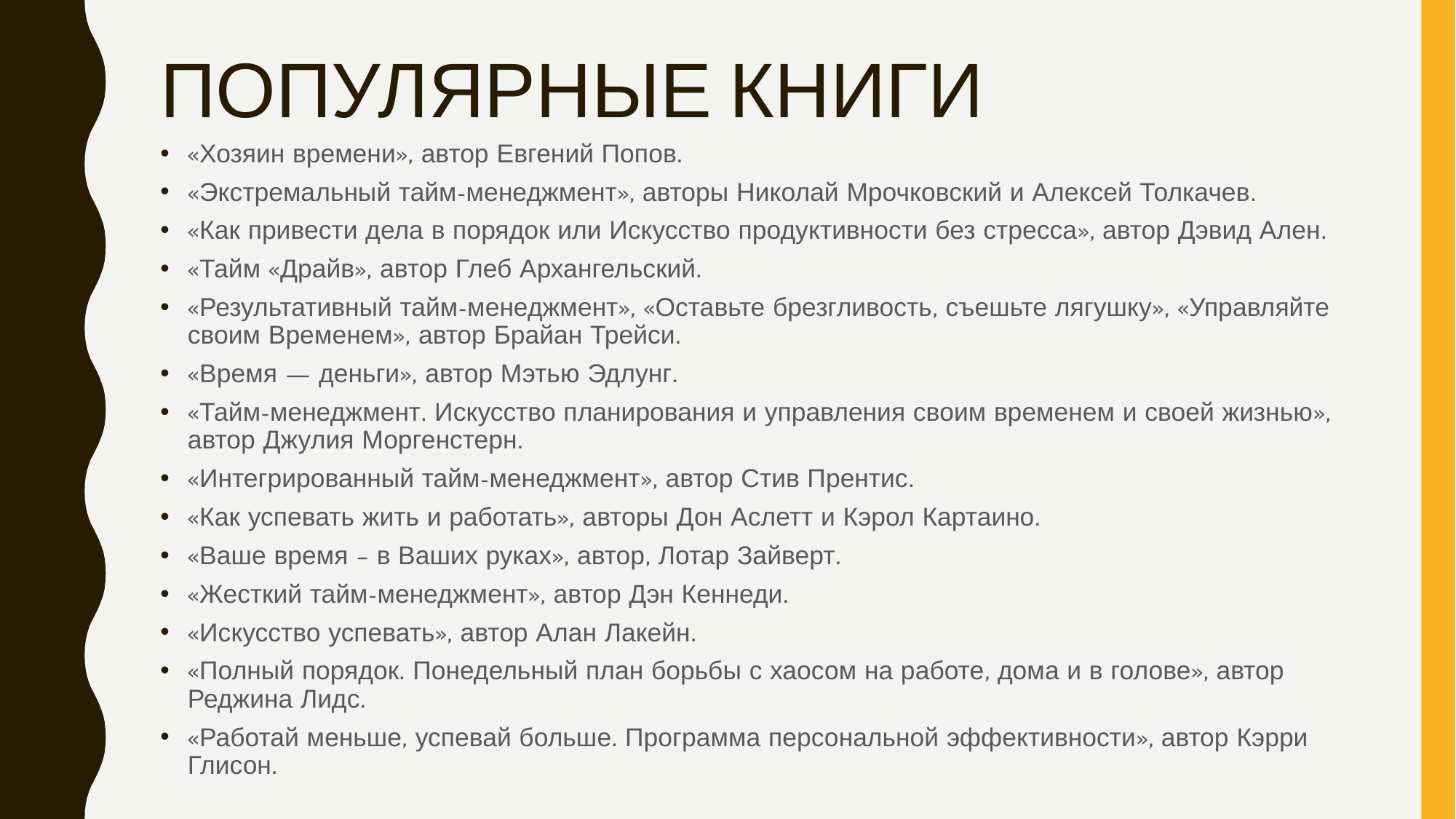

# ПОПУЛЯРНЫЕ КНИГИ
«Хозяин времени», автор Евгений Попов.
«Экстремальный тайм-менеджмент», авторы Николай Мрочковский и Алексей Толкачев.
«Как привести дела в порядок или Искусство продуктивности без стресса», автор Дэвид Ален.
«Тайм «Драйв», автор Глеб Архангельский.
«Результативный тайм-менеджмент», «Оставьте брезгливость, съешьте лягушку», «Управляйте своим Временем», автор Брайан Трейси.
«Время — деньги», автор Мэтью Эдлунг.
«Тайм-менеджмент. Искусство планирования и управления своим временем и своей жизнью», автор Джулия Моргенстерн.
«Интегрированный тайм-менеджмент», автор Стив Прентис.
«Как успевать жить и работать», авторы Дон Аслетт и Кэрол Картаино.
«Ваше время – в Ваших руках», автор, Лотар Зайверт.
«Жесткий тайм-менеджмент», автор Дэн Кеннеди.
«Искусство успевать», автор Алан Лакейн.
«Полный порядок. Понедельный план борьбы с хаосом на работе, дома и в голове», автор Реджина Лидс.
«Работай меньше, успевай больше. Программа персональной эффективности», автор Кэрри Глисон.